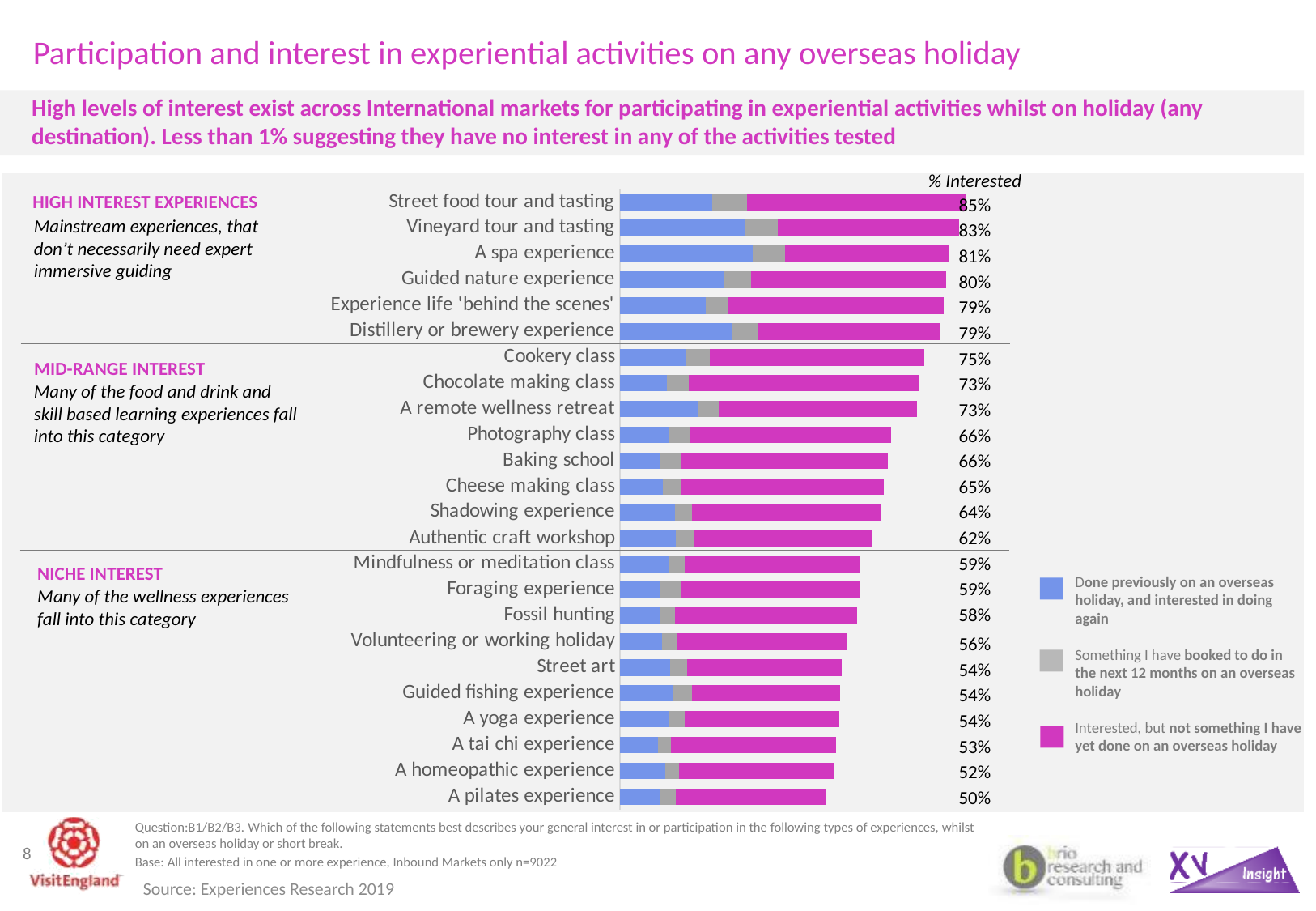

# Participation and interest in experiential activities on any overseas holiday
High levels of interest exist across International markets for participating in experiential activities whilst on holiday (any destination). Less than 1% suggesting they have no interest in any of the activities tested

% Interested

### Chart

| Category | Done | Booked to Do | Interested but not done |
|---|---|---|---|
| Street food tour and tasting | 0.22673714348640017 | 0.08424182358771061 | 0.5347428697280036 |
| Vineyard tour and tasting | 0.3073450060566017 | 0.07873582204603018 | 0.4454355247219469 |
| A spa experience | 0.3255148111441471 | 0.07917630216936461 | 0.4030393128510076 |
| Guided nature experience | 0.2544873912564696 | 0.06739345887016848 | 0.47781081378702783 |
| Experience life 'behind the scenes' | 0.21087985904636053 | 0.05373857504680101 | 0.5292368681863231 |
| Distillery or brewery experience | 0.2747494769298535 | 0.0650809382226627 | 0.4453254046911133 |
| Cookery class | 0.16022464486290056 | 0.05913445655764784 | 0.526153507322982 |
| Chocolate making class | 0.11430459200528577 | 0.05517013544763792 | 0.5619425173439049 |
| A remote wellness retreat | 0.18962669309547406 | 0.05164629446096245 | 0.48706089637705097 |
| Photography class | 0.11970047351613258 | 0.05197665455346327 | 0.49179605770289614 |
| Baking school | 0.09877766765774694 | 0.05219689461513049 | 0.5061116617112653 |
| Cheese making class | 0.10560510956943069 | 0.04283669199427376 | 0.49829313952207904 |
| Shadowing experience | 0.13467679770950336 | 0.041405131593436846 | 0.464266049994494 |
| Authentic craft workshop | 0.13709943838784275 | 0.043167052086774585 | 0.4361854421319238 |
| Mindfulness or meditation class | 0.12157251404030393 | 0.036780090298425286 | 0.4301288404360753 |
| Foraging experience | 0.09855742759607973 | 0.05043497412179276 | 0.4377271225635943 |
| Fossil hunting | 0.09965862790441582 | 0.03468780971258672 | 0.44598612487611494 |
| Volunteering or working holiday | 0.10252174870608964 | 0.03799141063759498 | 0.41482215615020374 |
| Street art | 0.1225635943178064 | 0.04228609184010571 | 0.3787027860367801 |
| Guided fishing experience | 0.12862019601365487 | 0.04834269353595419 | 0.36207466138090516 |
| A yoga experience | 0.12168263407113754 | 0.037440810483426935 | 0.3779319458209448 |
| A tai chi experience | 0.09371214623940095 | 0.03149432881841207 | 0.40358991300517566 |
| A homeopathic experience | 0.11177183129611276 | 0.033586609404250636 | 0.3773813456667768 |
| A pilates experience | 0.09899790771941416 | 0.0370003303600925 | 0.36890210329258893 |
|  |
| --- |
HIGH INTEREST EXPERIENCES
| 85% |
| --- |
| 83% |
| 81% |
| 80% |
| 79% |
| 79% |
| 75% |
| 73% |
| 73% |
| 66% |
| 66% |
| 65% |
| 64% |
| 62% |
| 59% |
| 59% |
| 58% |
| 56% |
| 54% |
| 54% |
| 54% |
| 53% |
| 52% |
| 50% |
Mainstream experiences, that don’t necessarily need expert immersive guiding
MID-RANGE INTEREST
Many of the food and drink and skill based learning experiences fall into this category
NICHE INTEREST
Done previously on an overseas holiday, and interested in doing again

Something I have booked to do in the next 12 months on an overseas holiday

Interested, but not something I have yet done on an overseas holiday

Many of the wellness experiences fall into this category

Question:B1/B2/B3. Which of the following statements best describes your general interest in or participation in the following types of experiences, whilst on an overseas holiday or short break.
8
Base: All interested in one or more experience, Inbound Markets only n=9022